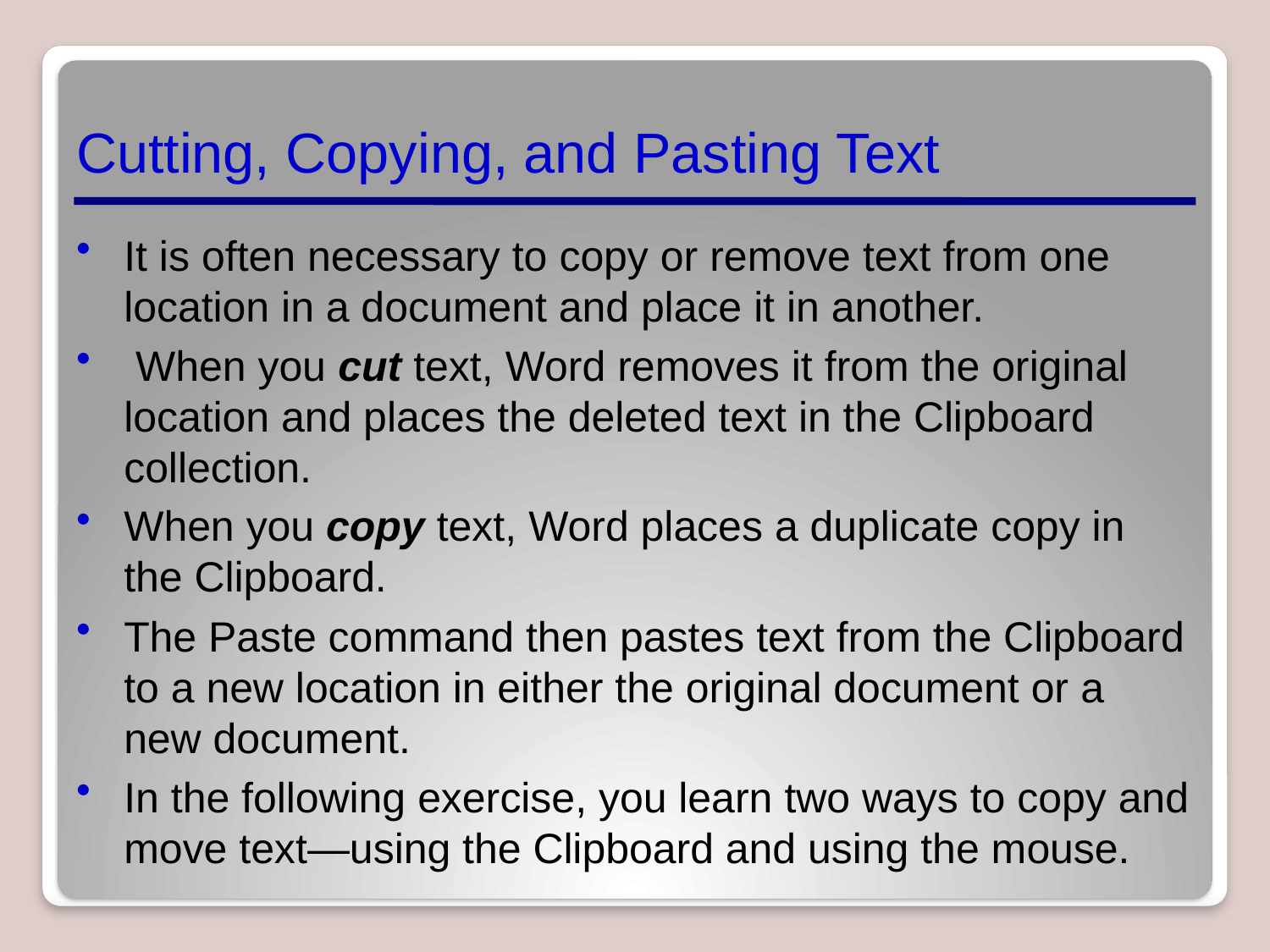

# Cutting, Copying, and Pasting Text
It is often necessary to copy or remove text from one location in a document and place it in another.
 When you cut text, Word removes it from the original location and places the deleted text in the Clipboard collection.
When you copy text, Word places a duplicate copy in the Clipboard.
The Paste command then pastes text from the Clipboard to a new location in either the original document or a new document.
In the following exercise, you learn two ways to copy and move text—using the Clipboard and using the mouse.